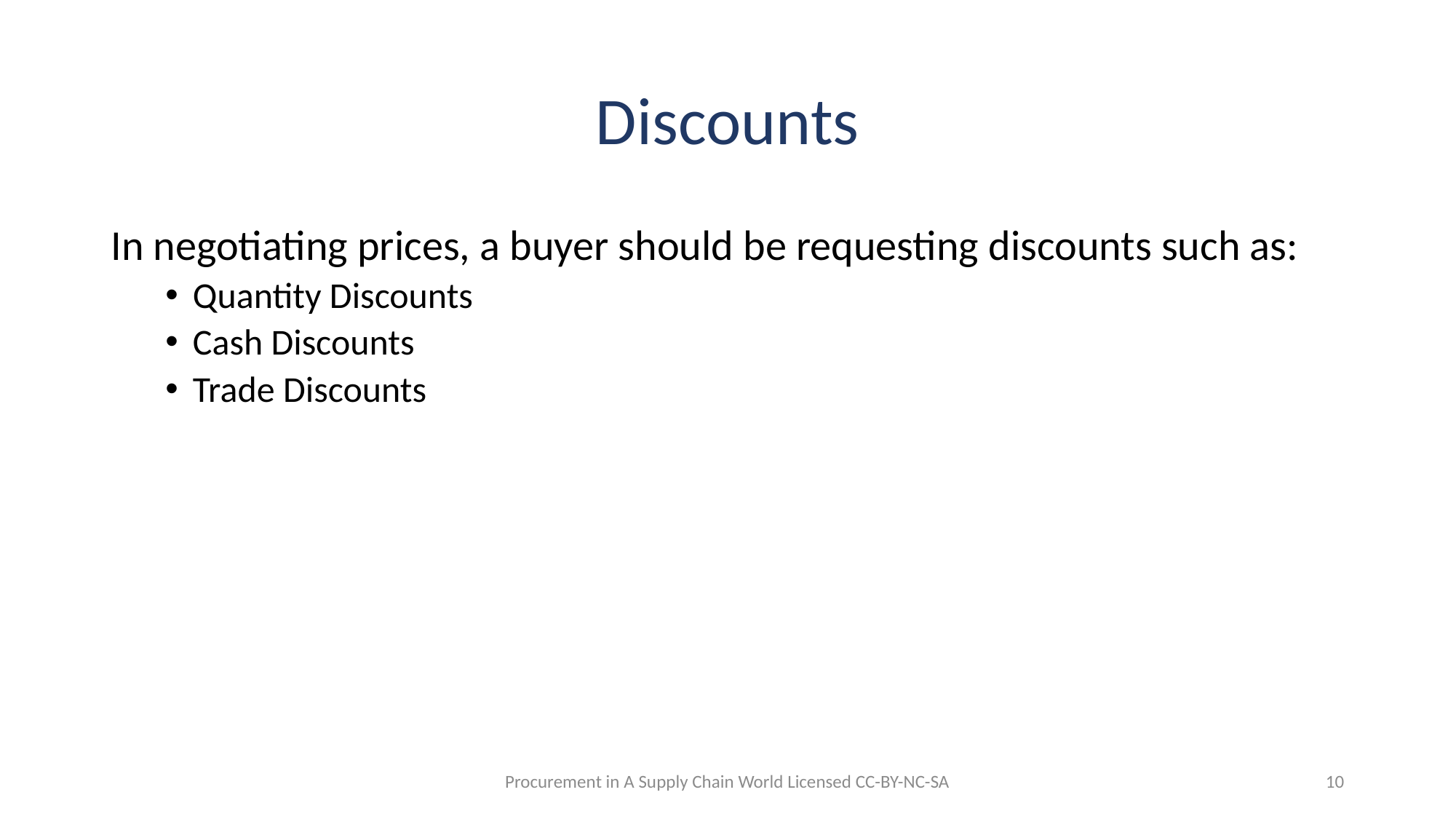

# Discounts
In negotiating prices, a buyer should be requesting discounts such as:
Quantity Discounts
Cash Discounts
Trade Discounts

Procurement in A Supply Chain World Licensed CC-BY-NC-SA
10